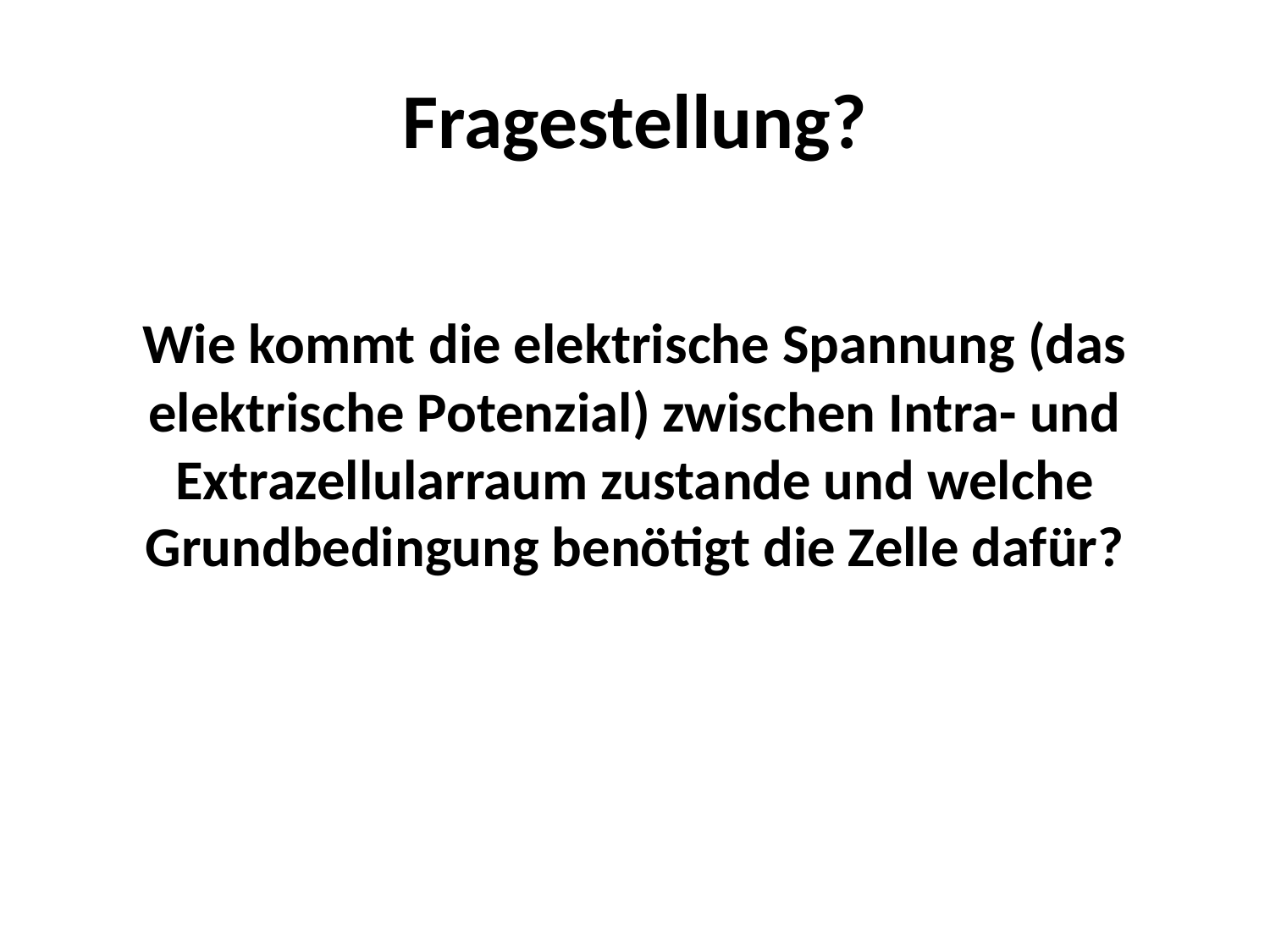

# Fragestellung?

Wie kommt die elektrische Spannung (das elektrische Potenzial) zwischen Intra- und Extrazellularraum zustande und welche Grundbedingung benötigt die Zelle dafür?